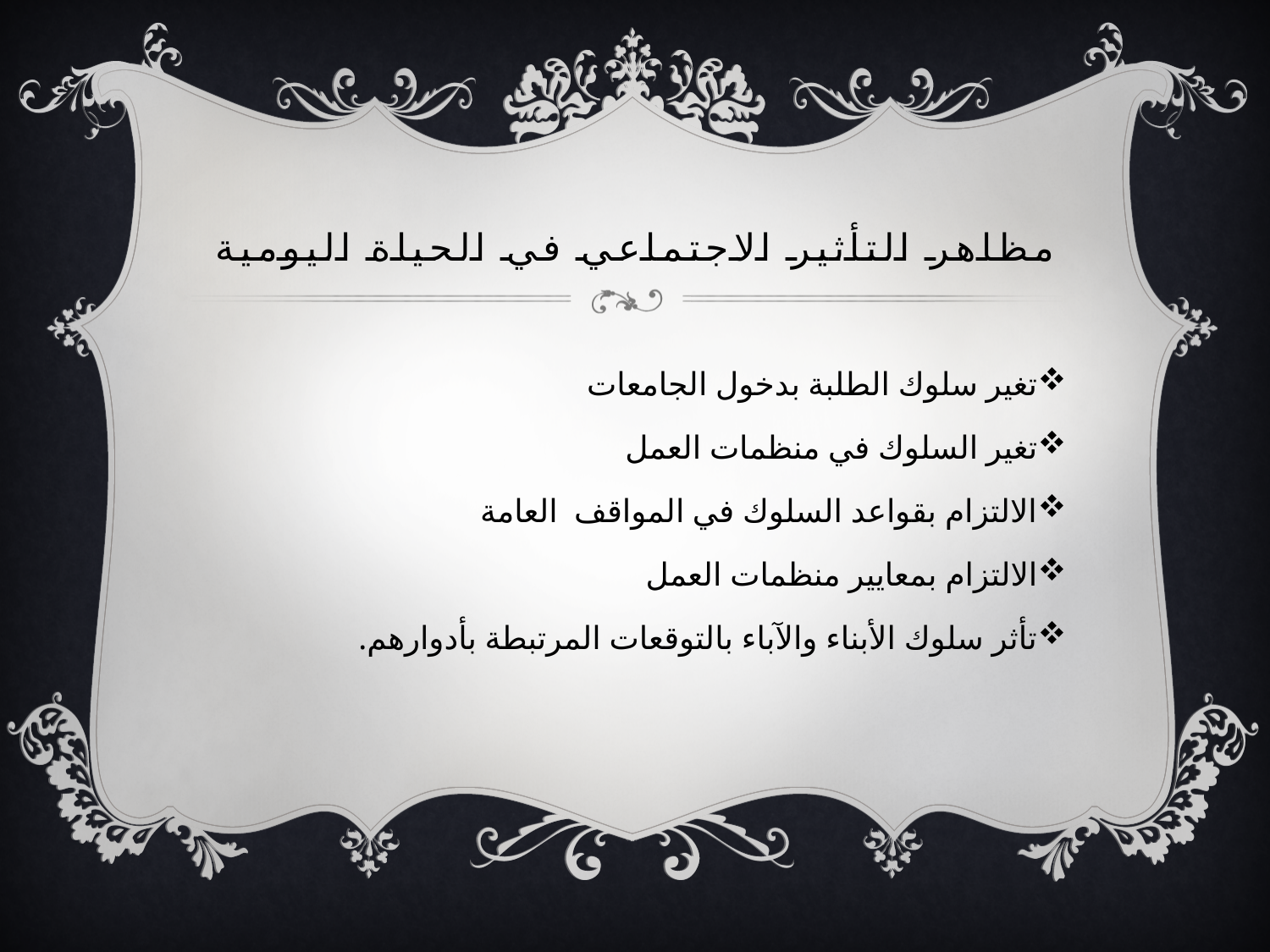

# مظاهر التأثير الاجتماعي في الحياة اليومية
تغير سلوك الطلبة بدخول الجامعات
تغير السلوك في منظمات العمل
الالتزام بقواعد السلوك في المواقف  العامة
الالتزام بمعايير منظمات العمل
تأثر سلوك الأبناء والآباء بالتوقعات المرتبطة بأدوارهم.